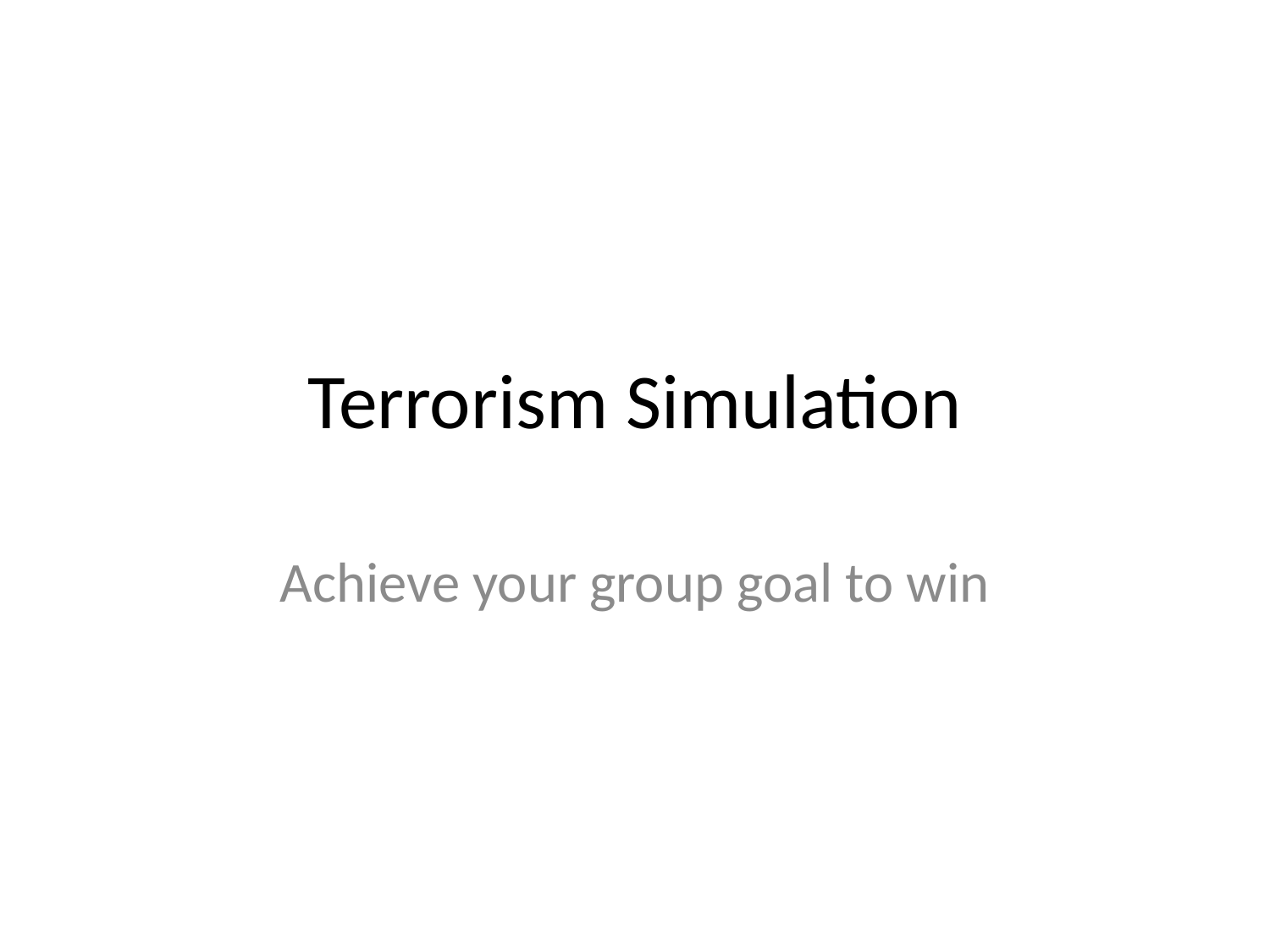

# Terrorism Simulation
Achieve your group goal to win